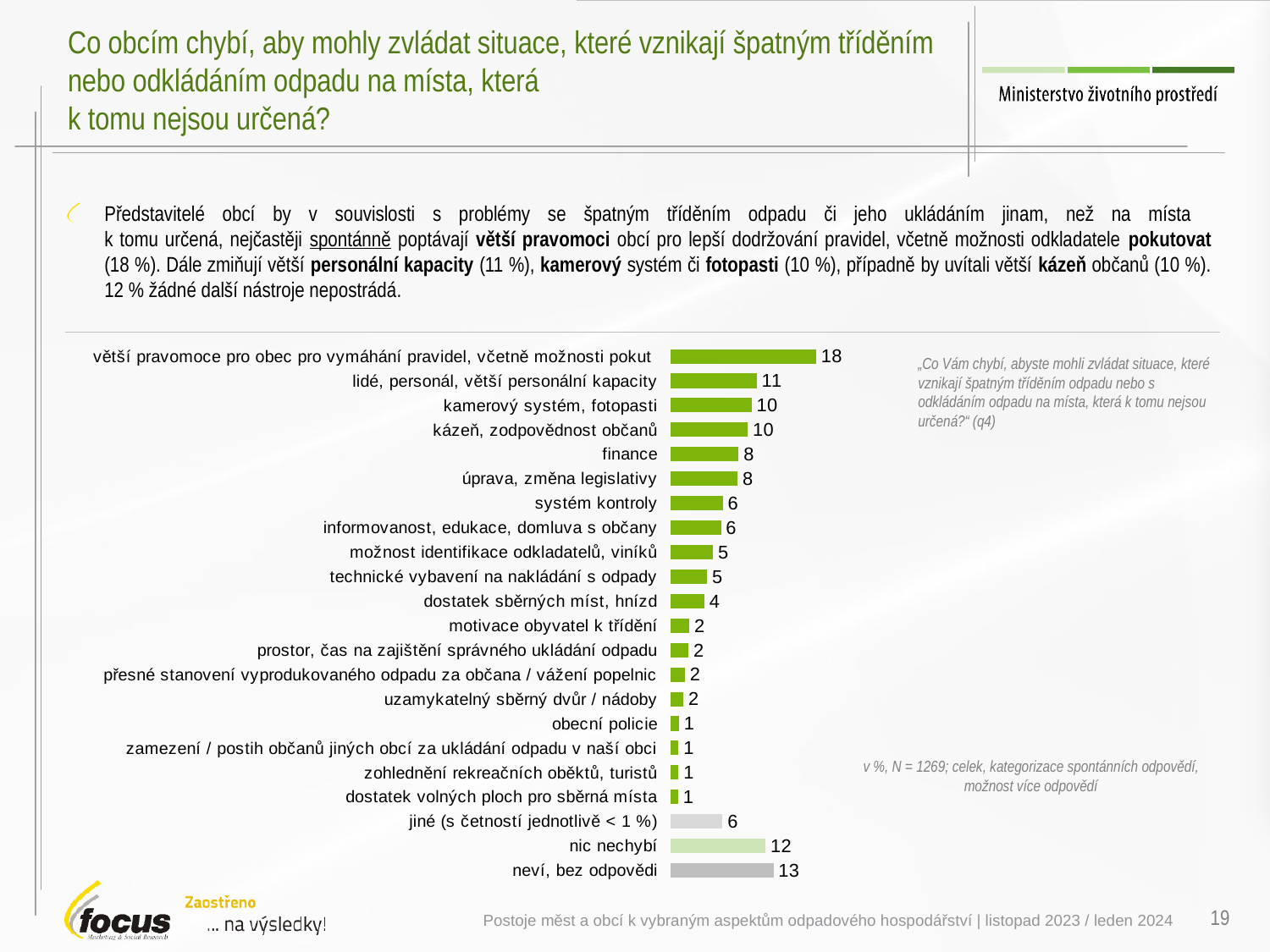

# Co obcím chybí, aby mohly zvládat situace, které vznikají špatným tříděním nebo odkládáním odpadu na místa, která k tomu nejsou určená?
Představitelé obcí by v souvislosti s problémy se špatným tříděním odpadu či jeho ukládáním jinam, než na místa
k tomu určená, nejčastěji spontánně poptávají větší pravomoci obcí pro lepší dodržování pravidel, včetně možnosti odkladatele pokutovat (18 %). Dále zmiňují větší personální kapacity (11 %), kamerový systém či fotopasti (10 %), případně by uvítali větší kázeň občanů (10 %). 12 % žádné další nástroje nepostrádá.

### Chart

| Category |  |
|---|---|
| větší pravomoce pro obec pro vymáhání pravidel, včetně možnosti pokut  | 18.08236910305 |
| lidé, personál, větší personální kapacity | 10.6844685204 |
| kamerový systém, fotopasti | 10.05265474478 |
| kázeň, zodpovědnost občanů | 9.596253133887 |
| finance | 8.457039939821 |
| úprava, změna legislativy | 8.327751442594 |
| systém kontroly | 6.497871395691 |
| informovanost, edukace, domluva s občany | 6.277550862232 |
| možnost identifikace odkladatelů, viníků | 5.297994692563 |
| technické vybavení na nakládání s odpady | 4.547834610409 |
| dostatek sběrných míst, hnízd | 4.223488449287 |
| motivace obyvatel k třídění | 2.36421112307 |
| prostor, čas na zajištění správného ukládání odpadu | 2.249513571945 |
| přesné stanovení vyprodukovaného odpadu za občana / vážení popelnic | 1.791469283879 |
| uzamykatelný sběrný dvůr / nádoby | 1.615134582502 |
| obecní policie | 1.060555955715 |
| zamezení / postih občanů jiných obcí za ukládání odpadu v naší obci | 1.009194551631 |
| zohlednění rekreačních oběktů, turistů | 1.008571639112 |
| dostatek volných ploch pro sběrná místa | 0.9577572262992 |
| jiné (s četností jednotlivě < 1 %) | 6.460158205009 |
| nic nechybí | 11.80436607862 |
| neví, bez odpovědi | 12.76808901611 |
„Co Vám chybí, abyste mohli zvládat situace, které vznikají špatným tříděním odpadu nebo s odkládáním odpadu na místa, která k tomu nejsou určená?“ (q4)
v %, N = 1269; celek, kategorizace spontánních odpovědí, možnost více odpovědí